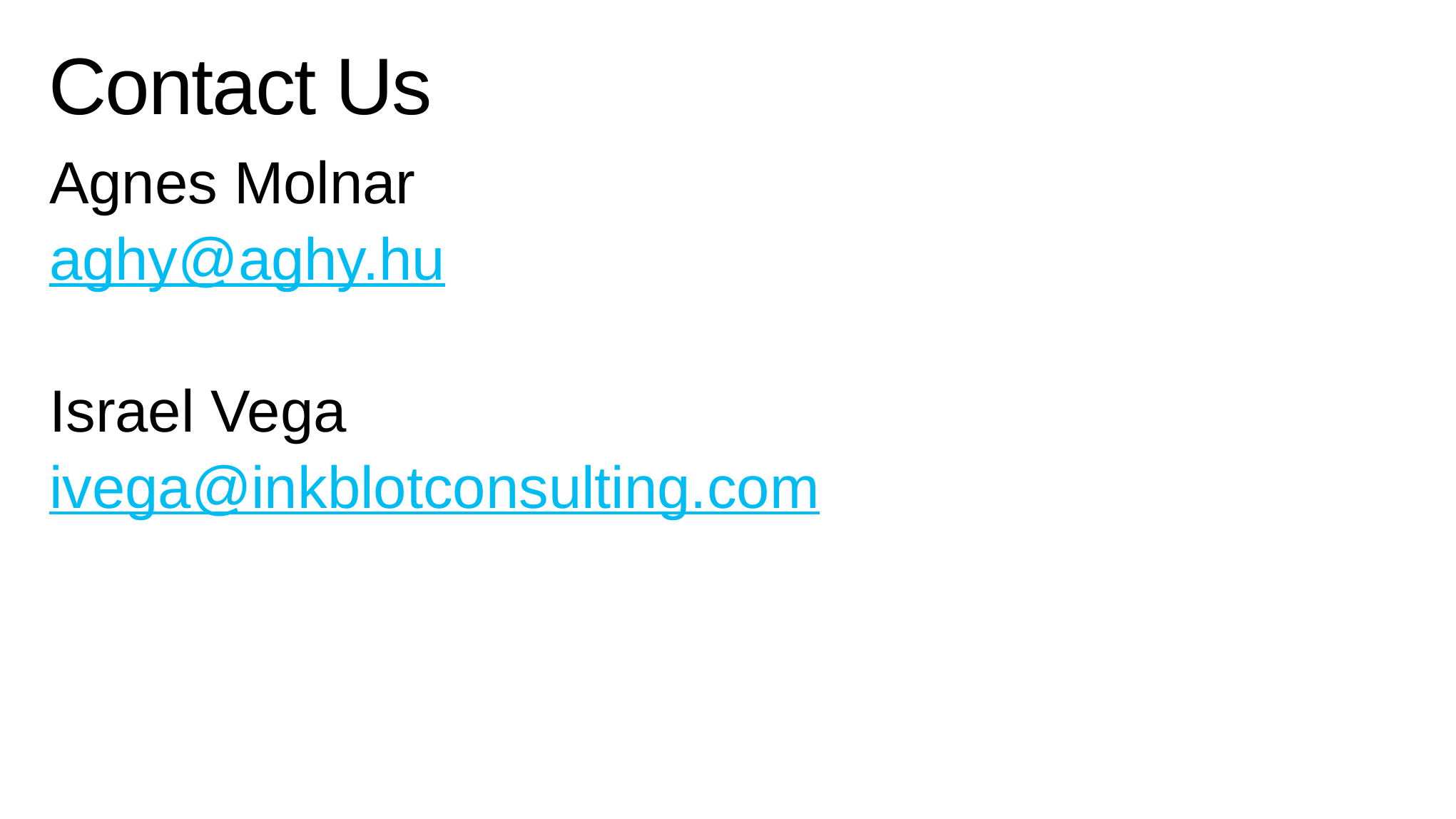

# Contact Us
Agnes Molnar
aghy@aghy.hu

Israel Vega
ivega@inkblotconsulting.com